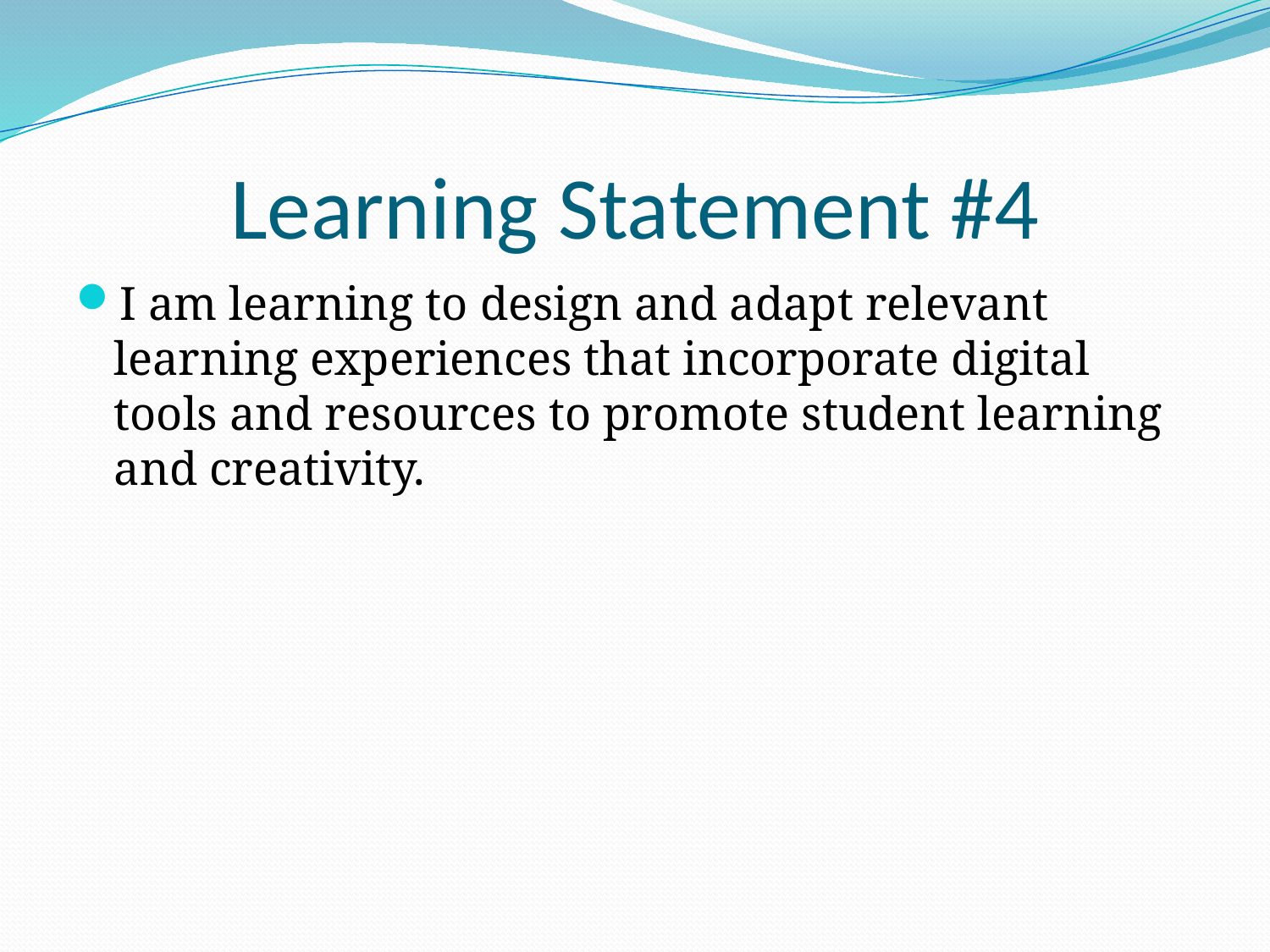

# Learning Statement #4
I am learning to design and adapt relevant learning experiences that incorporate digital tools and resources to promote student learning and creativity.